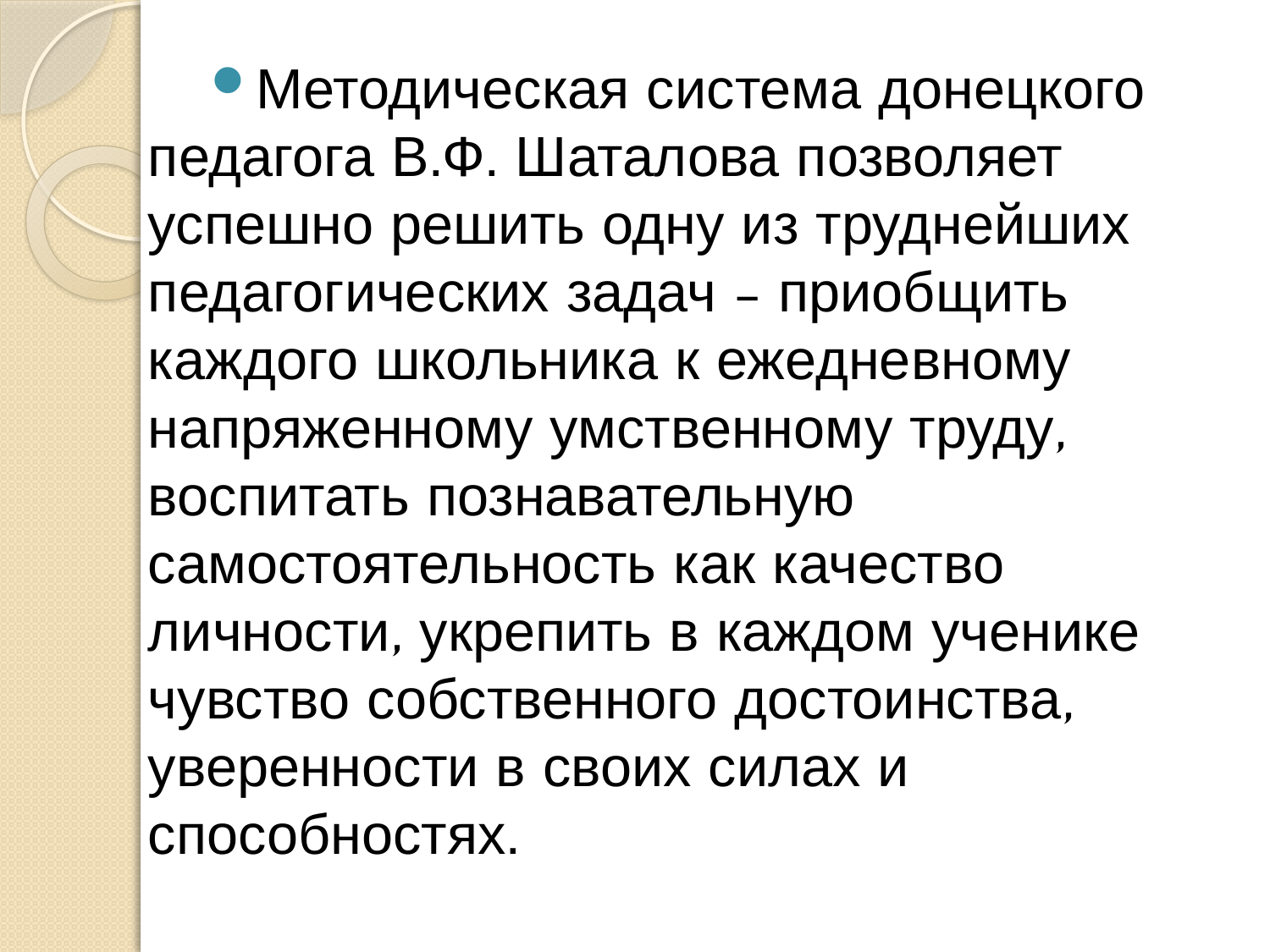

Методическая система донецкого педагога В.Ф. Шаталова позволяет успешно решить одну из труднейших педагогических задач – приобщить каждого школьника к ежедневному напряженному умственному труду, воспитать познавательную самостоятельность как качество личности, укрепить в каждом ученике чувство собственного достоинства, уверенности в своих силах и способностях.